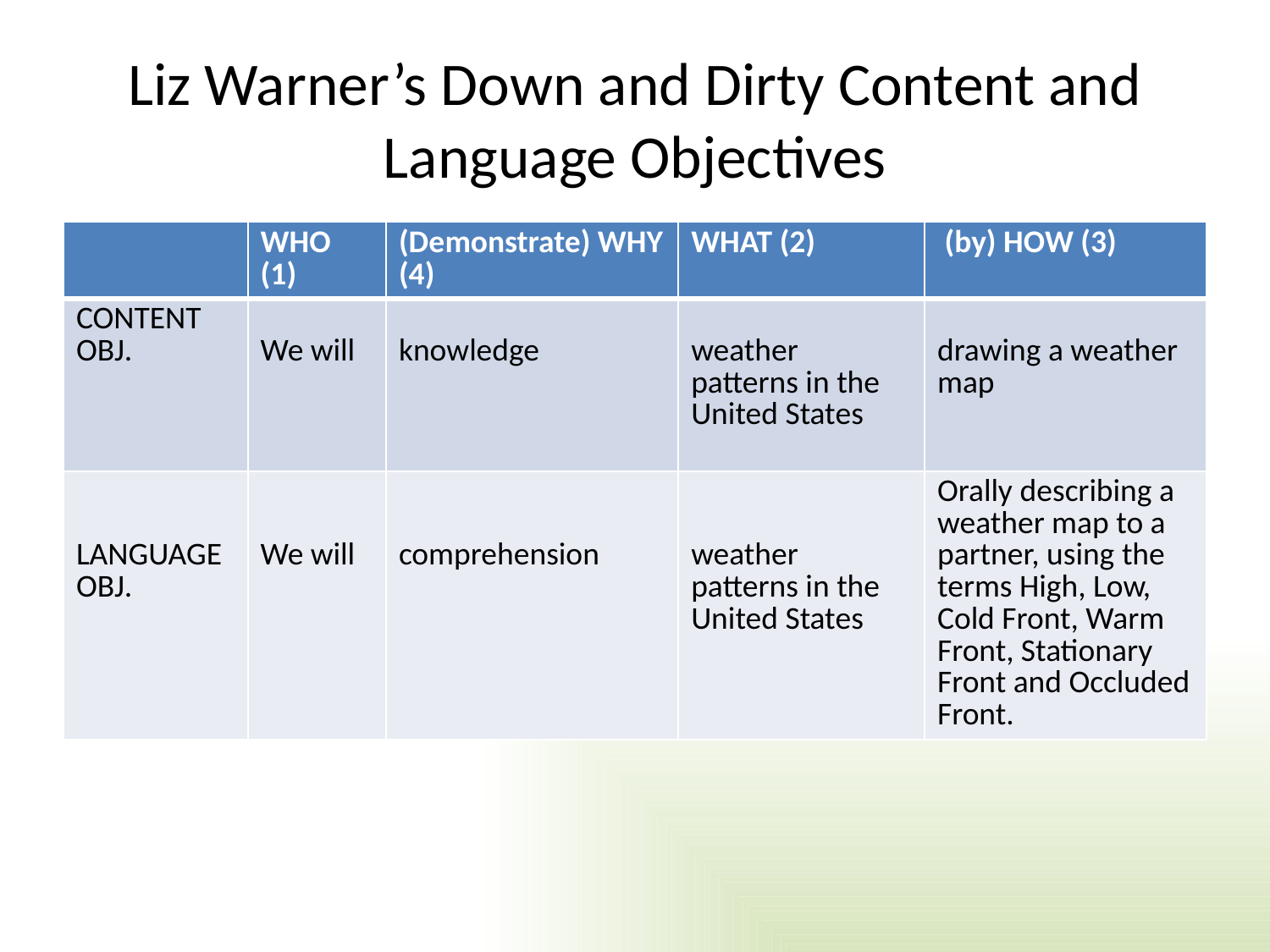

# Liz Warner’s Down and Dirty Content and Language Objectives
|  | WHO (1) | (Demonstrate) WHY (4) | WHAT (2) | (by) HOW (3) |
| --- | --- | --- | --- | --- |
| CONTENT OBJ. | We will | knowledge | weather patterns in the United States | drawing a weather map |
| LANGUAGE OBJ. | We will | comprehension | weather patterns in the United States | Orally describing a weather map to a partner, using the terms High, Low, Cold Front, Warm Front, Stationary Front and Occluded Front. |